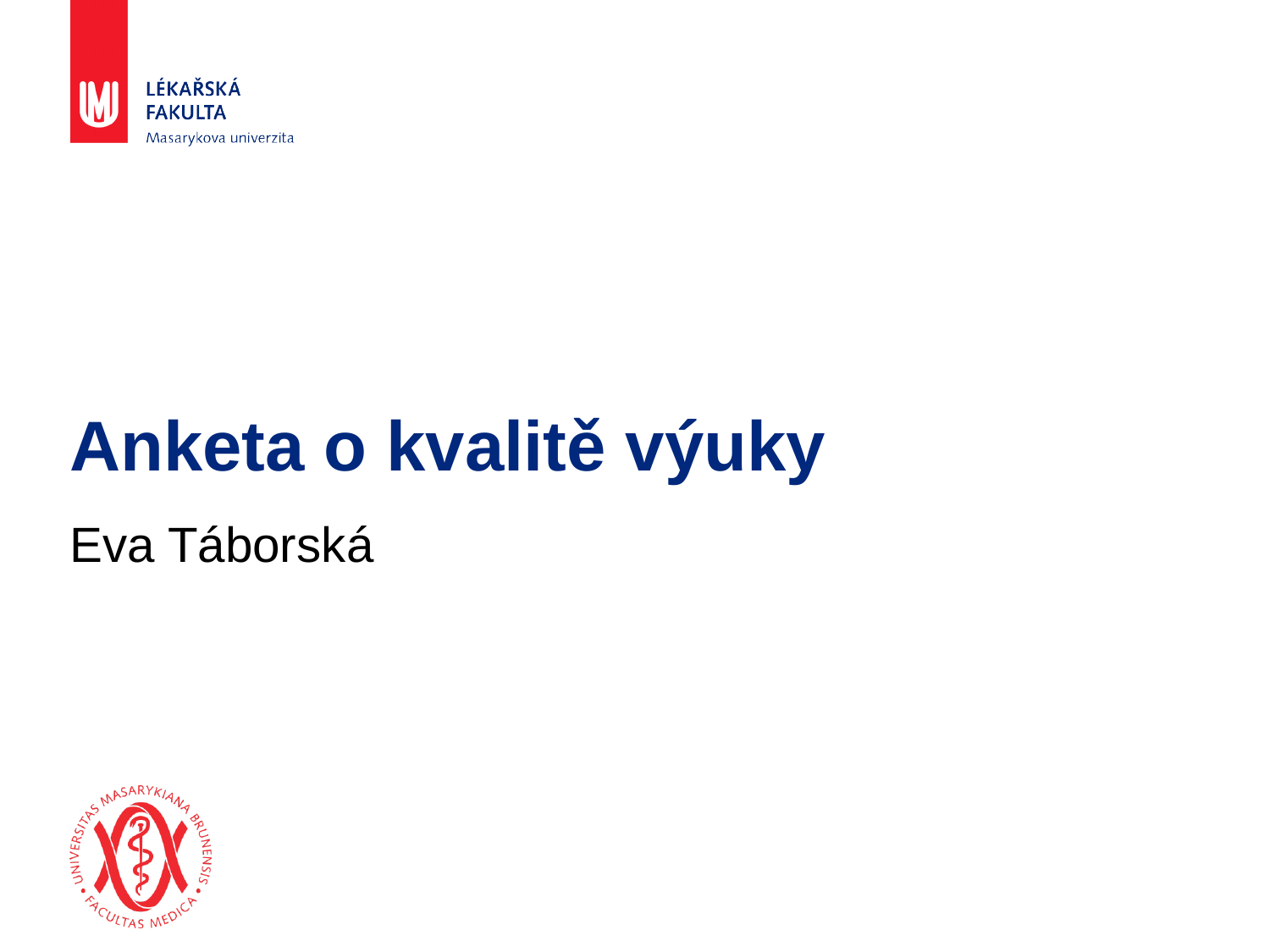

# Anketa o kvalitě výuky
Eva Táborská